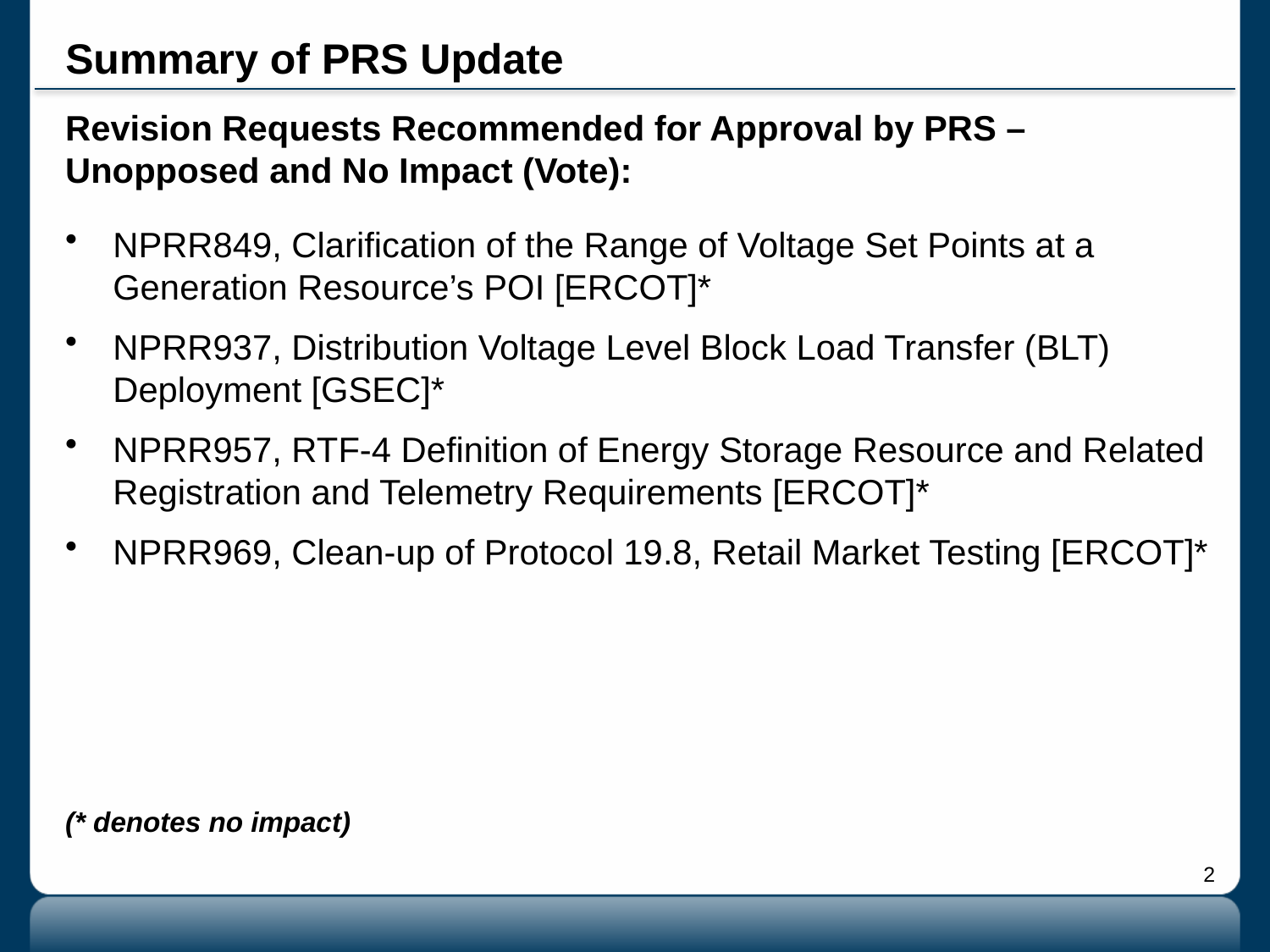

# Summary of PRS Update
Revision Requests Recommended for Approval by PRS – Unopposed and No Impact (Vote):

NPRR849, Clarification of the Range of Voltage Set Points at a Generation Resource’s POI [ERCOT]*
NPRR937, Distribution Voltage Level Block Load Transfer (BLT) Deployment [GSEC]*
NPRR957, RTF-4 Definition of Energy Storage Resource and Related Registration and Telemetry Requirements [ERCOT]*
NPRR969, Clean-up of Protocol 19.8, Retail Market Testing [ERCOT]*

(* denotes no impact)